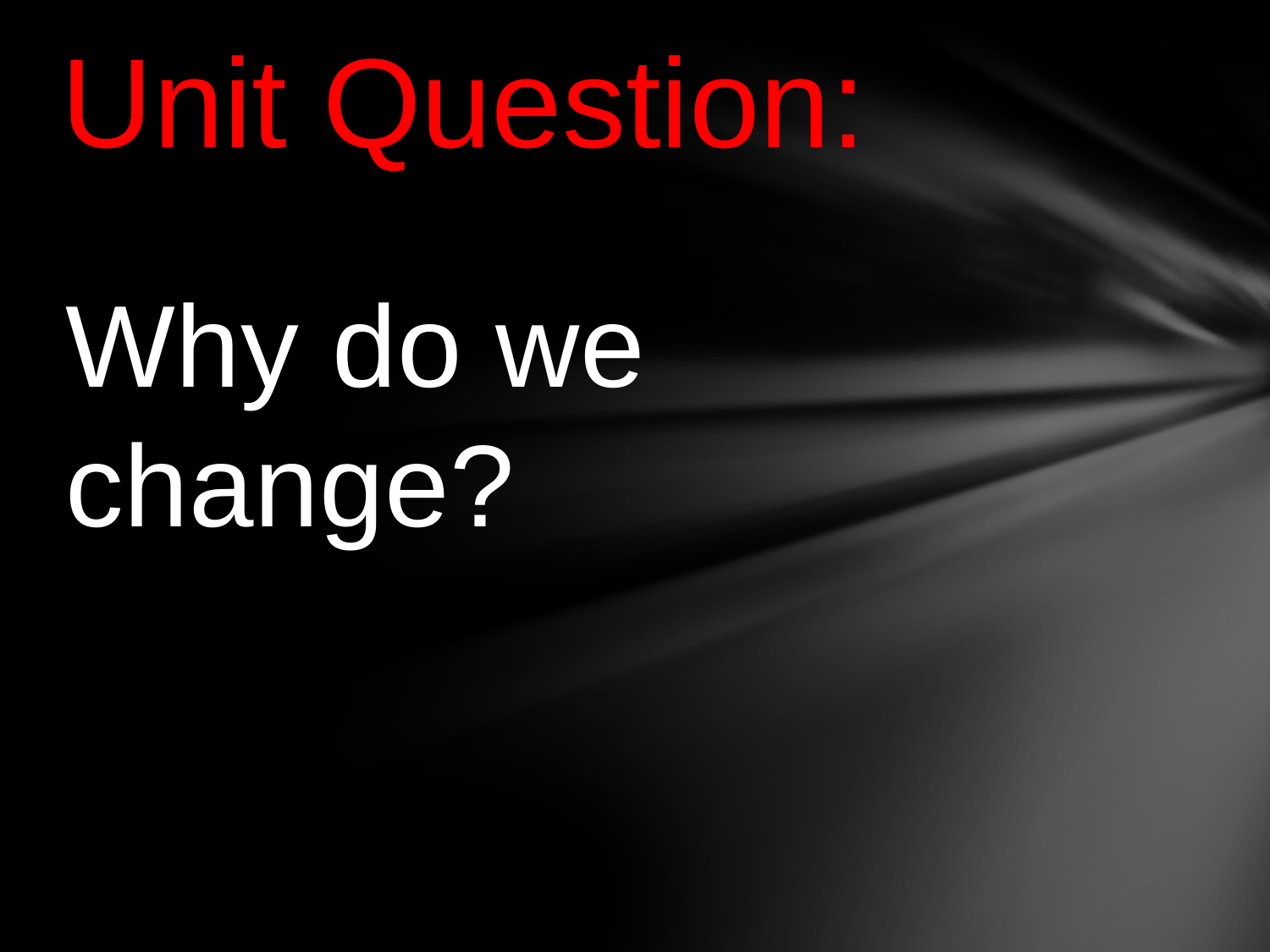

# Unit Question:
Why do we change?